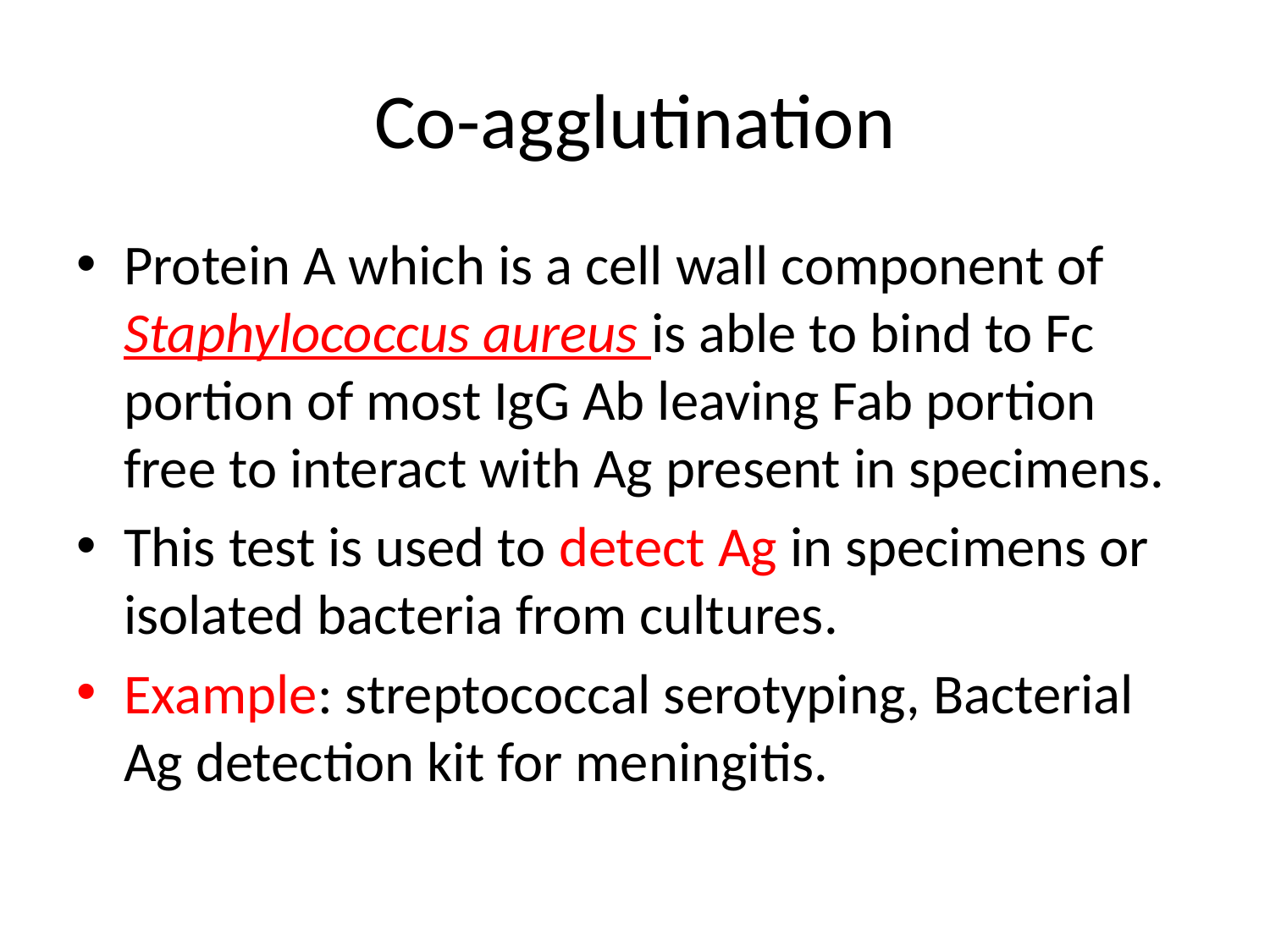

# Co-agglutination
Protein A which is a cell wall component of Staphylococcus aureus is able to bind to Fc portion of most IgG Ab leaving Fab portion free to interact with Ag present in specimens.
This test is used to detect Ag in specimens or isolated bacteria from cultures.
Example: streptococcal serotyping, Bacterial Ag detection kit for meningitis.